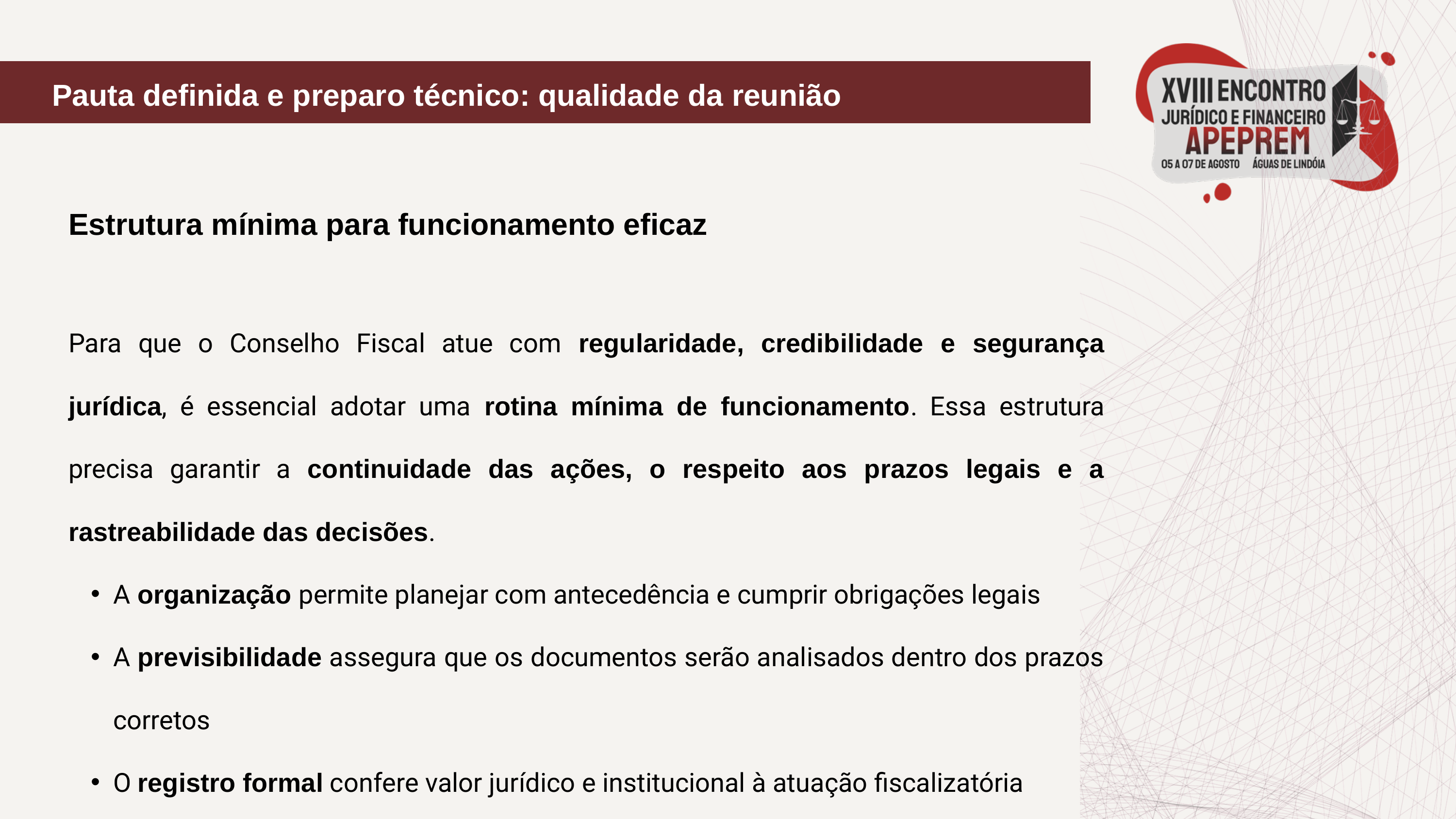

Pauta definida e preparo técnico: qualidade da reunião
Estrutura mínima para funcionamento eficaz
Para que o Conselho Fiscal atue com regularidade, credibilidade e segurança jurídica, é essencial adotar uma rotina mínima de funcionamento. Essa estrutura precisa garantir a continuidade das ações, o respeito aos prazos legais e a rastreabilidade das decisões.
A organização permite planejar com antecedência e cumprir obrigações legais
A previsibilidade assegura que os documentos serão analisados dentro dos prazos corretos
O registro formal confere valor jurídico e institucional à atuação fiscalizatória